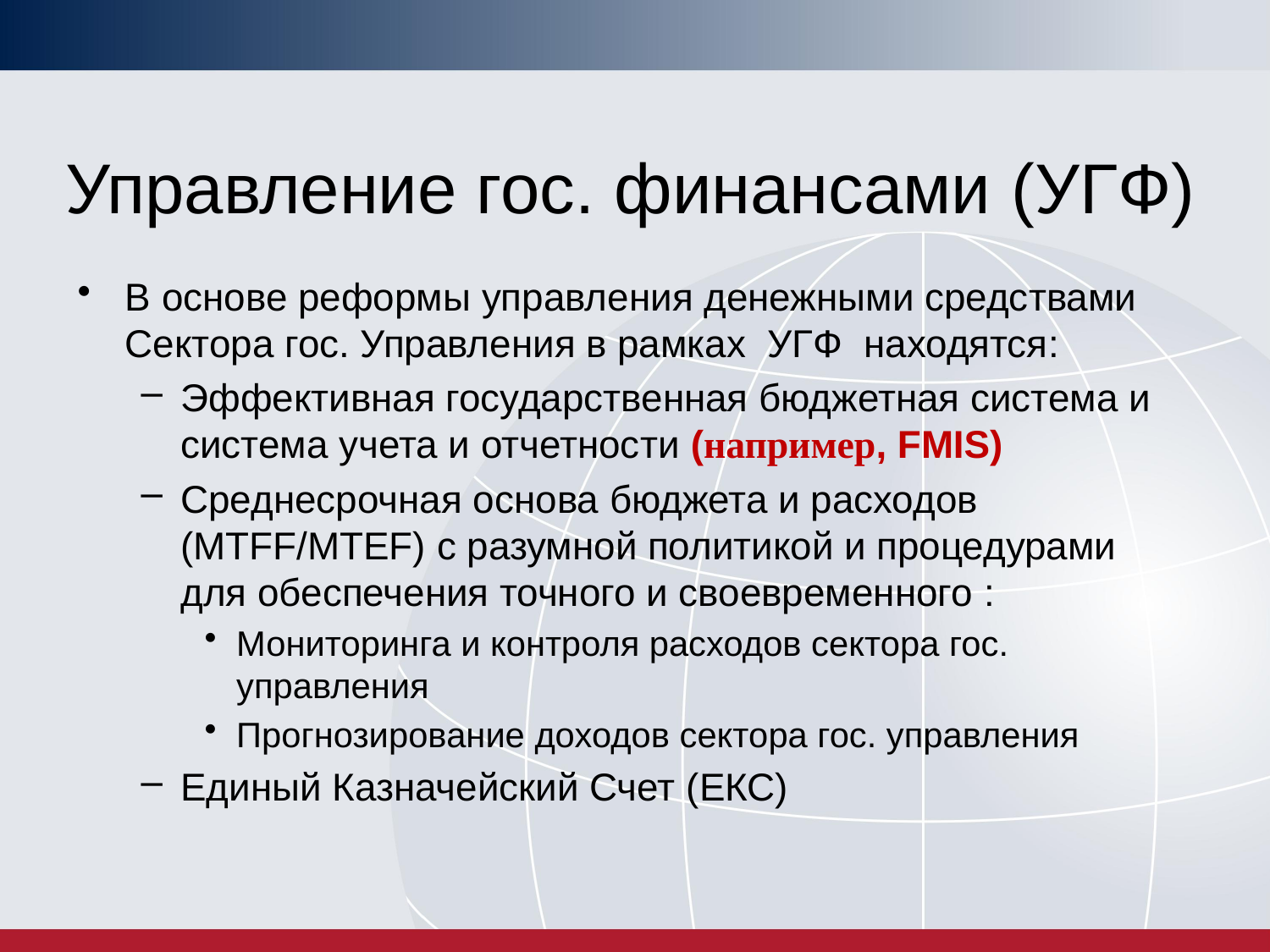

# Управление гос. финансами (УГФ)
В основе реформы управления денежными средствами Сектора гос. Управления в рамках  УГФ  находятся:
Эффективная государственная бюджетная система и система учета и отчетности (например, FMIS)
Среднесрочная основа бюджета и расходов (MTFF/MTEF) с разумной политикой и процедурами для обеспечения точного и своевременного :
Мониторинга и контроля расходов сектора гос. управления
Прогнозирование доходов сектора гос. управления
Единый Казначейский Счет (ЕКС)